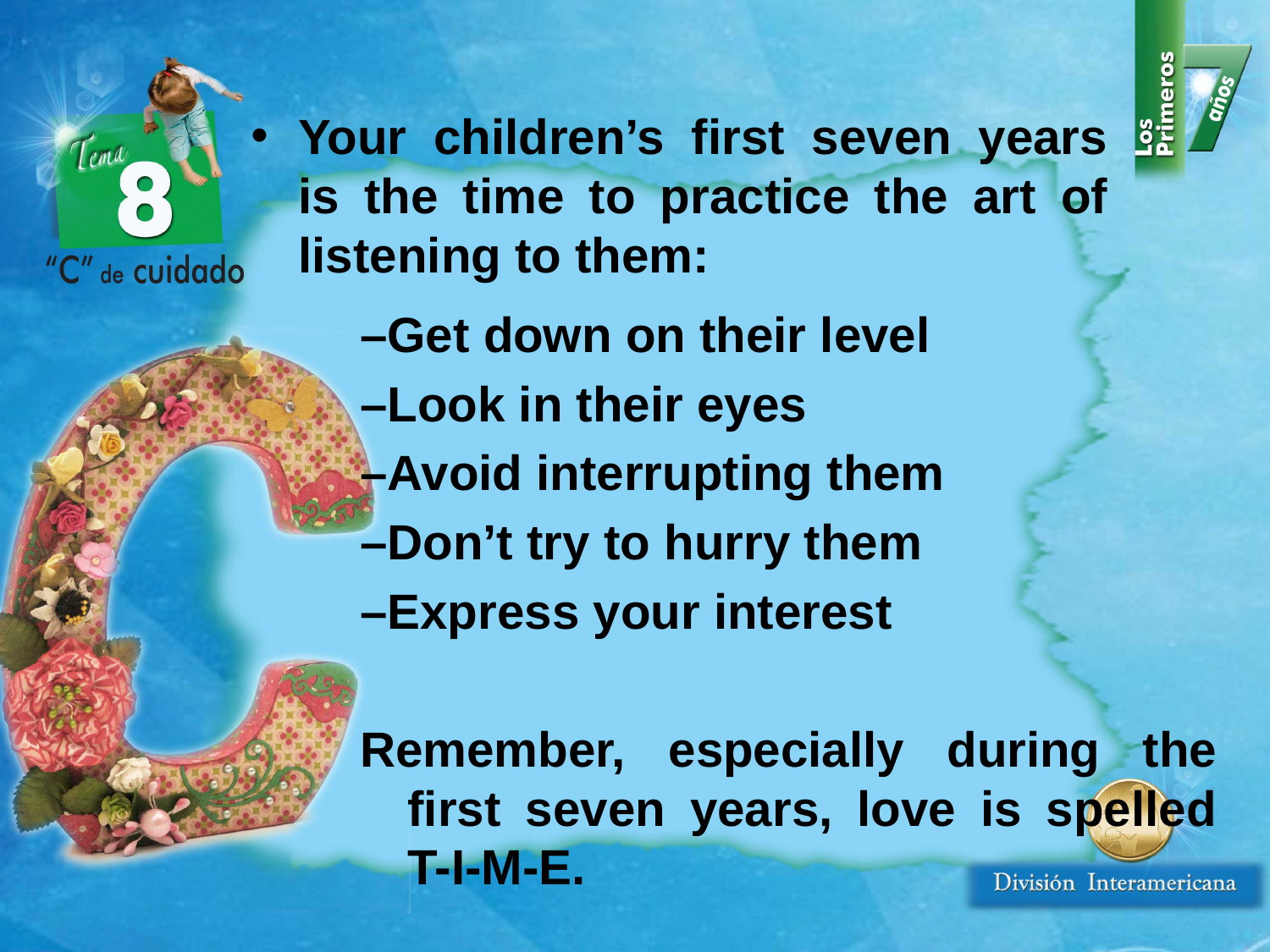

Your children’s first seven years is the time to practice the art of listening to them:

–Get down on their level
–Look in their eyes
–Avoid interrupting them
–Don’t try to hurry them
–Express your interest

Remember, especially during the first seven years, love is spelled T-I-M-E.